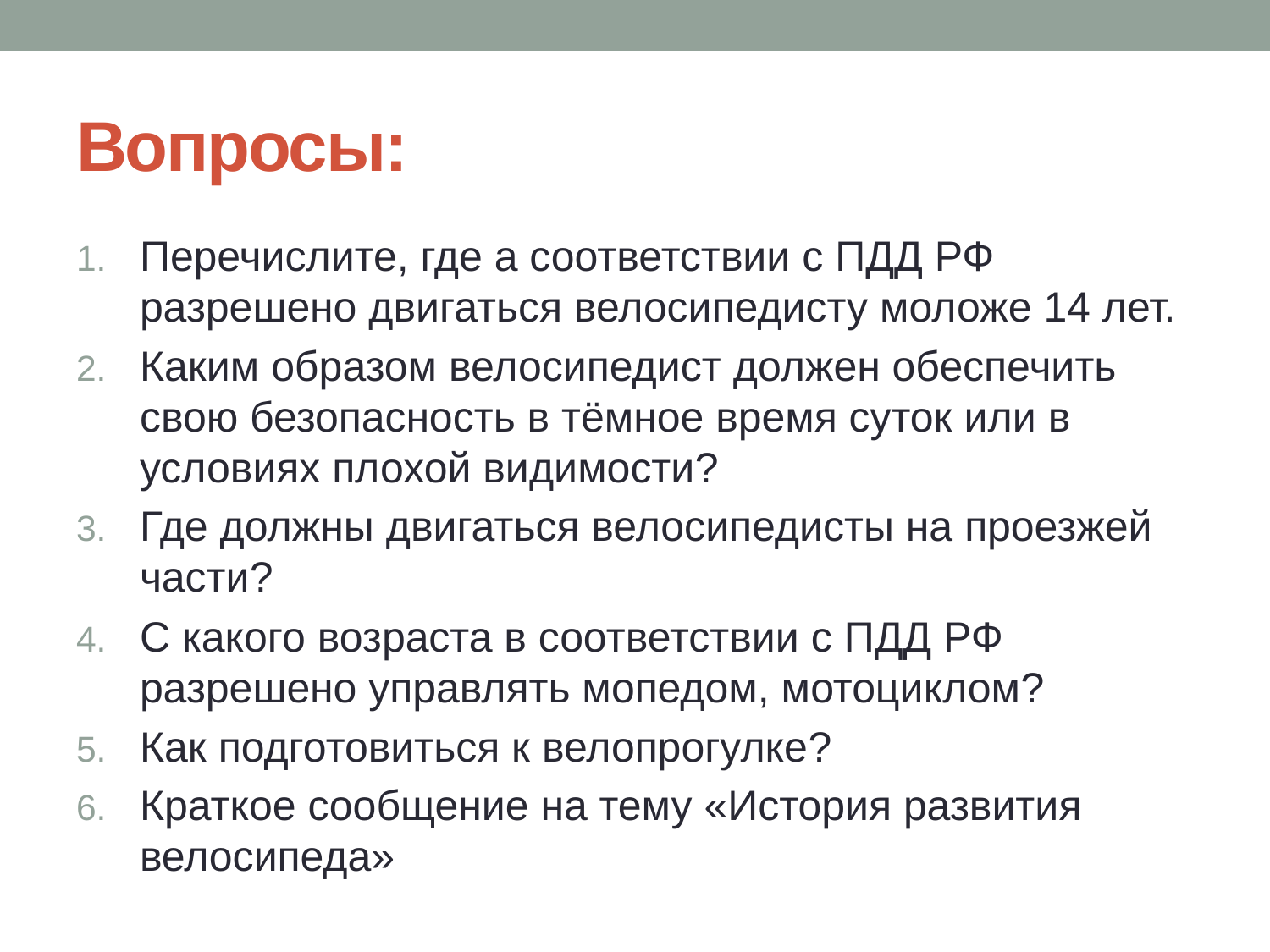

# Вопросы:
Перечислите, где а соответствии с ПДД РФ разрешено двигаться велосипедисту моложе 14 лет.
Каким образом велосипедист должен обеспечить свою безопасность в тёмное время суток или в условиях плохой видимости?
Где должны двигаться велосипедисты на проезжей части?
C какого возраста в соответствии с ПДД РФ разрешено управлять мопедом, мотоциклом?
Как подготовиться к велопрогулке?
Краткое сообщение на тему «История развития велосипеда»